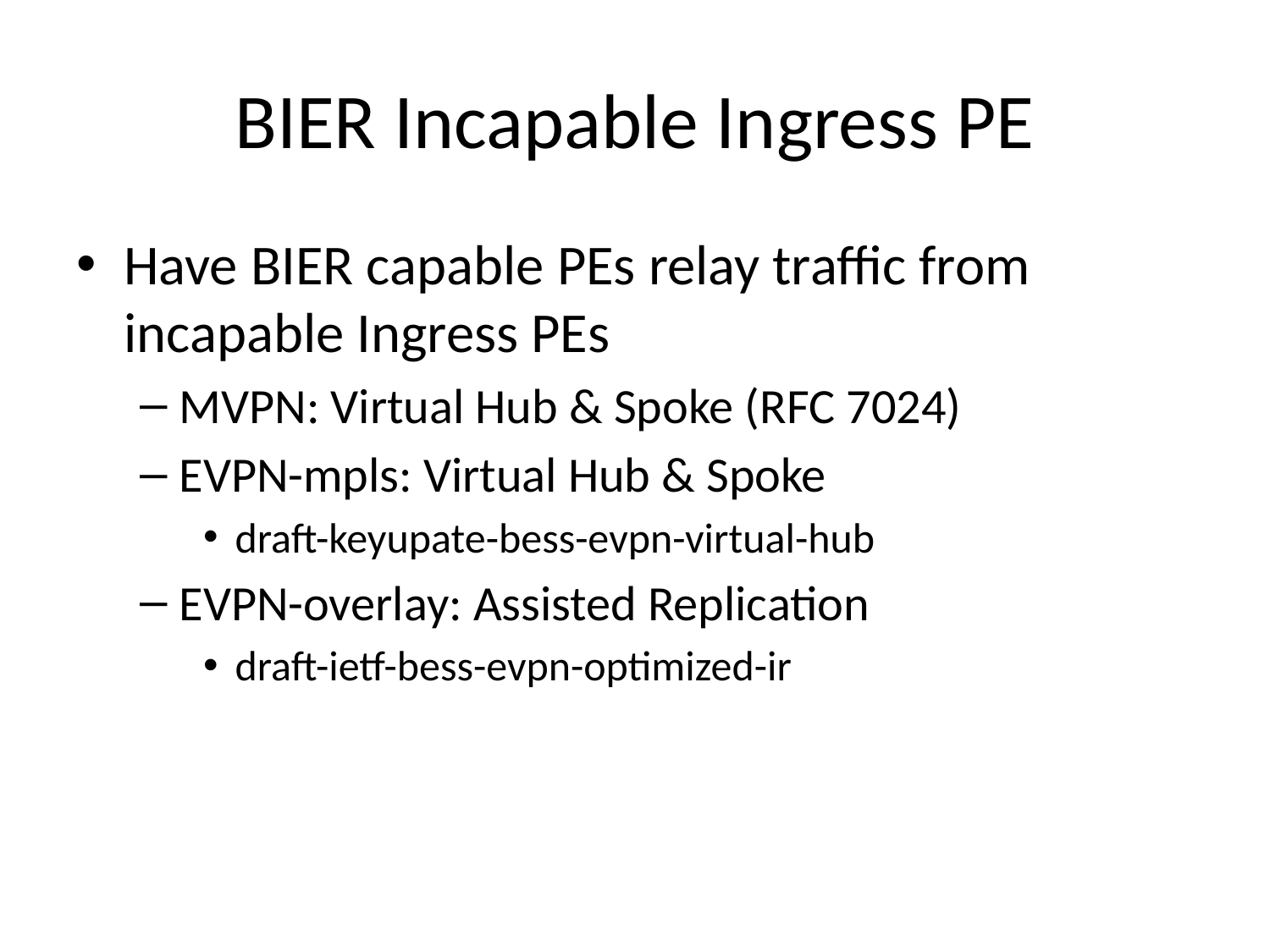

# BIER Incapable Ingress PE
Have BIER capable PEs relay traffic from incapable Ingress PEs
MVPN: Virtual Hub & Spoke (RFC 7024)
EVPN-mpls: Virtual Hub & Spoke
draft-keyupate-bess-evpn-virtual-hub
EVPN-overlay: Assisted Replication
draft-ietf-bess-evpn-optimized-ir